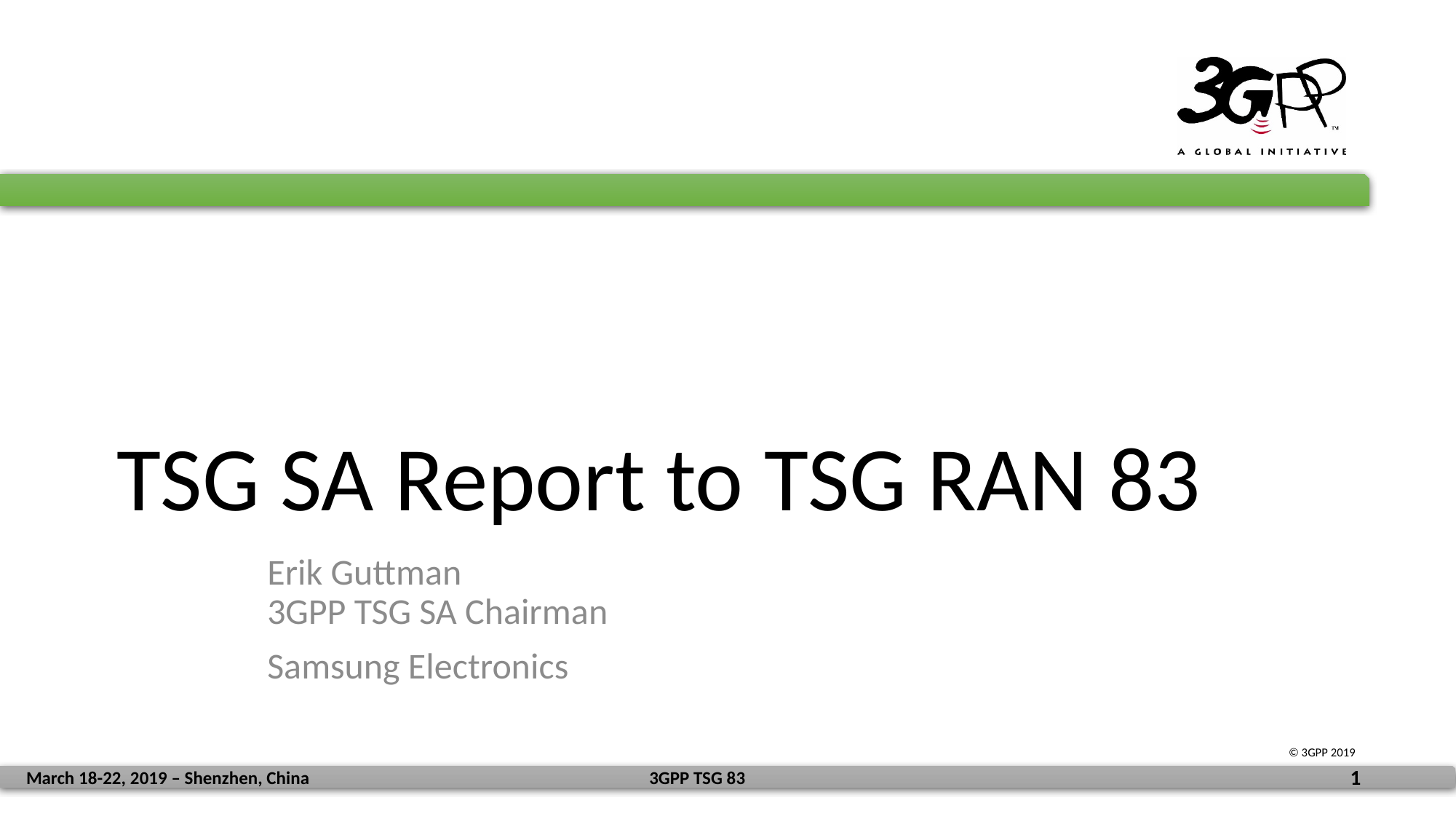

# TSG SA Report to TSG RAN 83
Erik Guttman
3GPP TSG SA Chairman
Samsung Electronics